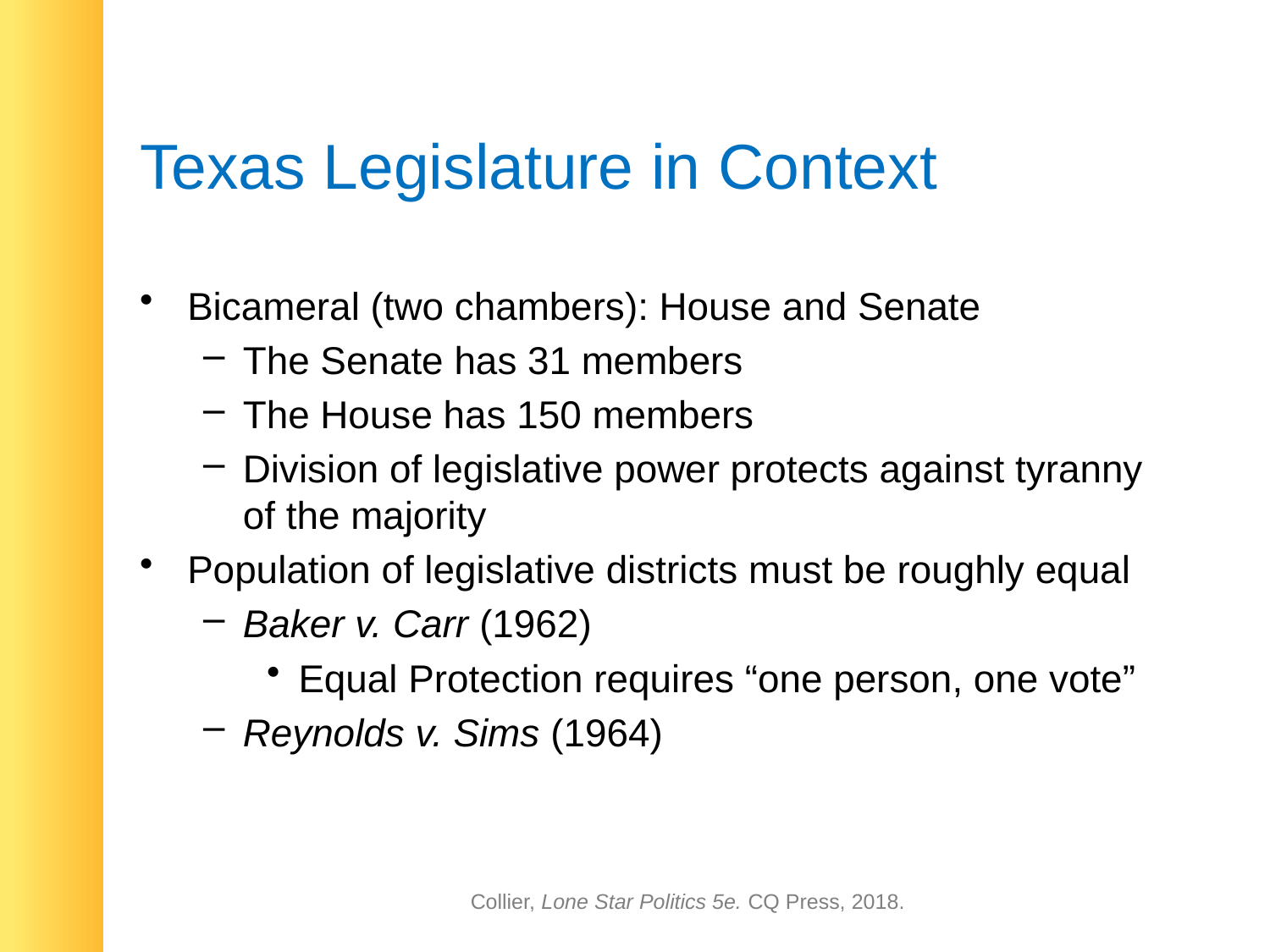

# Texas Legislature in Context
Bicameral (two chambers): House and Senate
The Senate has 31 members
The House has 150 members
Division of legislative power protects against tyranny of the majority
Population of legislative districts must be roughly equal
Baker v. Carr (1962)
Equal Protection requires “one person, one vote”
Reynolds v. Sims (1964)
Collier, Lone Star Politics 5e. CQ Press, 2018.